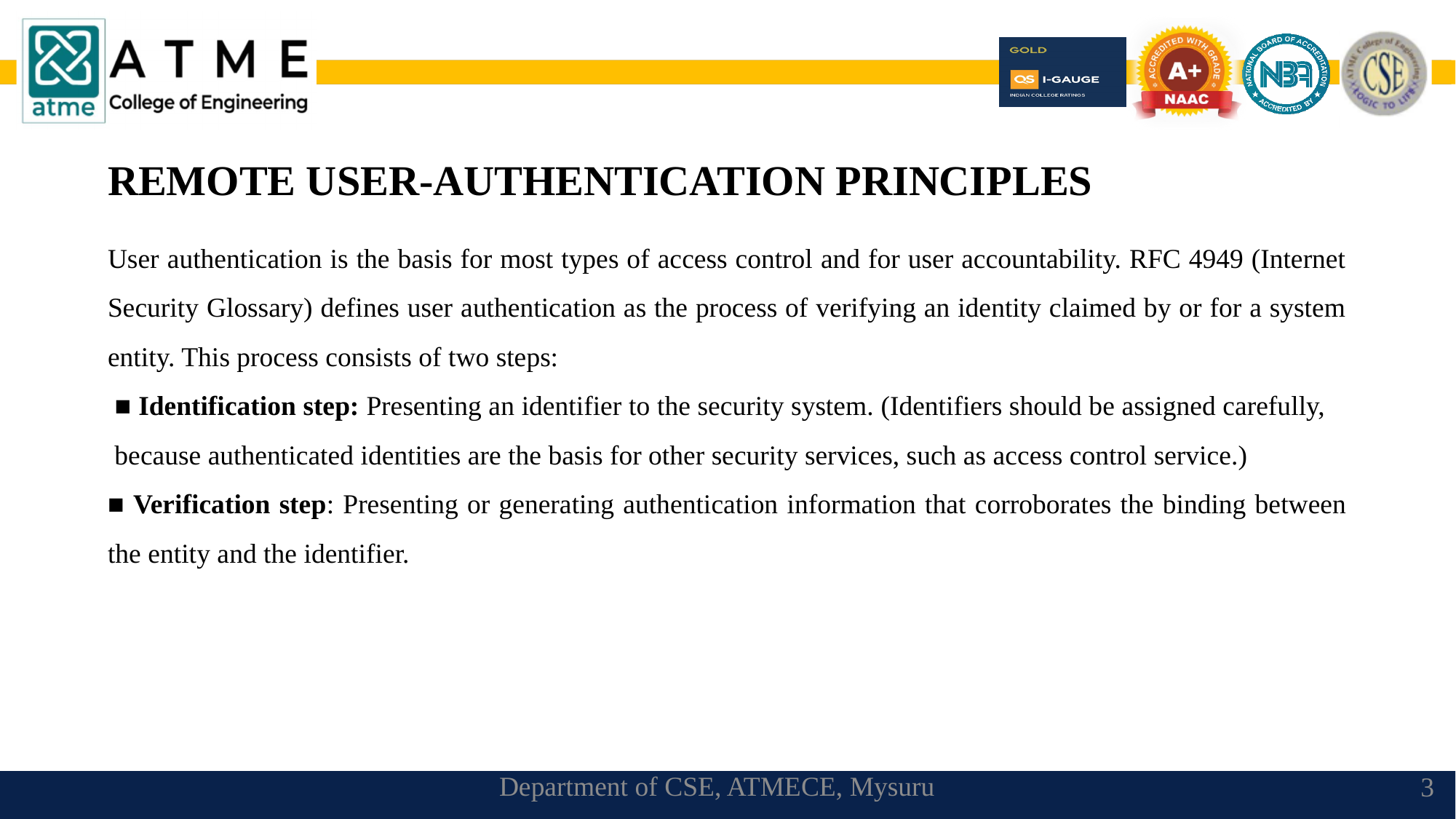

REMOTE USER-AUTHENTICATION PRINCIPLES
User authentication is the basis for most types of access control and for user accountability. RFC 4949 (Internet Security Glossary) defines user authentication as the process of verifying an identity claimed by or for a system entity. This process consists of two steps:
 ■ Identification step: Presenting an identifier to the security system. (Identifiers should be assigned carefully,     because authenticated identities are the basis for other security services, such as access control service.)
■ Verification step: Presenting or generating authentication information that corroborates the binding between the entity and the identifier.
Department of CSE, ATMECE, Mysuru
3